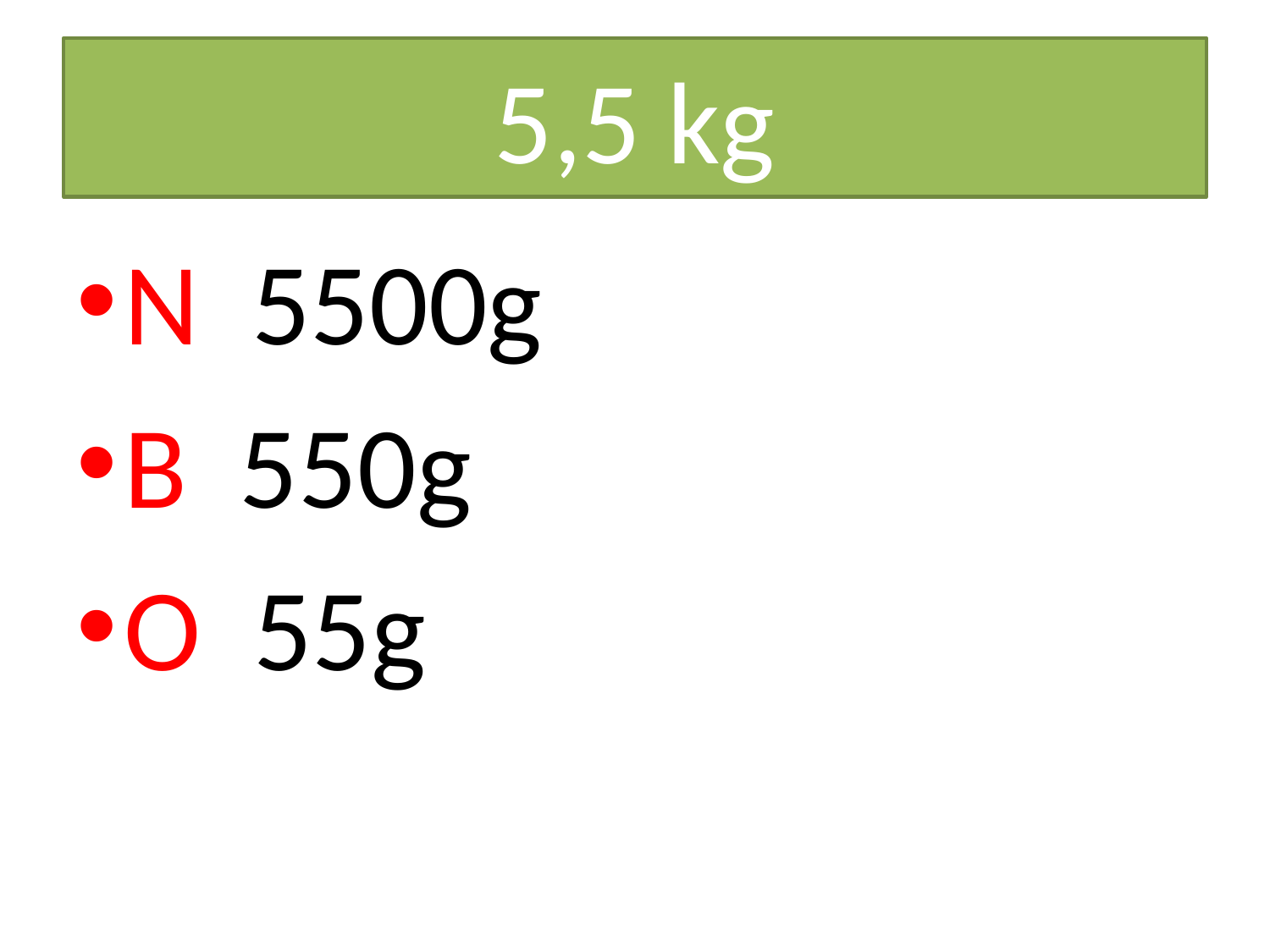

# 5,5 kg
N  5500g
B  550g
O  55g